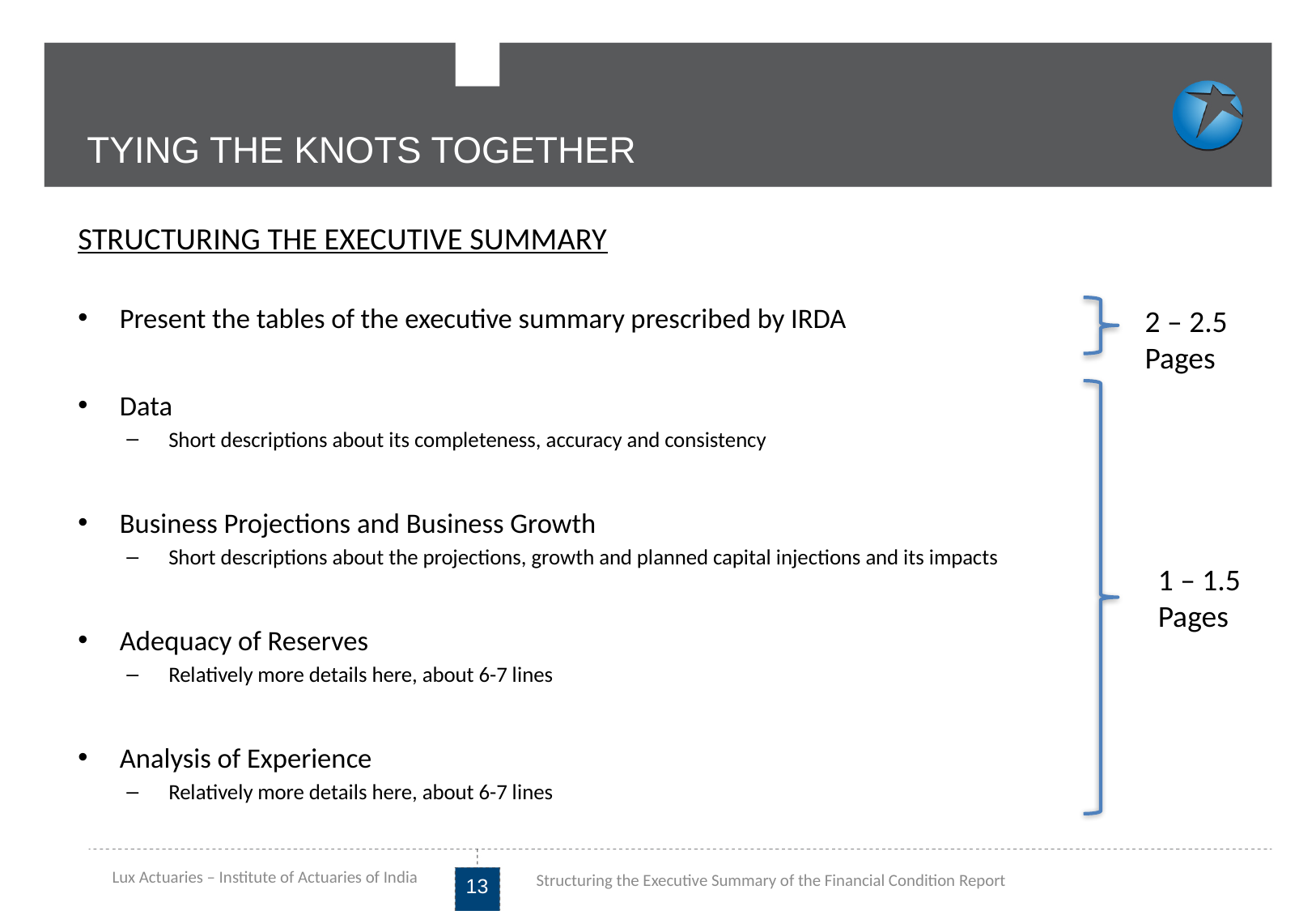

TYING THE KNOTS TOGETHER
STRUCTURING THE EXECUTIVE SUMMARY

Present the tables of the executive summary prescribed by IRDA

Data
Short descriptions about its completeness, accuracy and consistency

Business Projections and Business Growth
Short descriptions about the projections, growth and planned capital injections and its impacts

Adequacy of Reserves
Relatively more details here, about 6-7 lines

Analysis of Experience
Relatively more details here, about 6-7 lines

2 – 2.5 Pages

1 – 1.5 Pages
Lux Actuaries – Institute of Actuaries of India
Structuring the Executive Summary of the Financial Condition Report
13